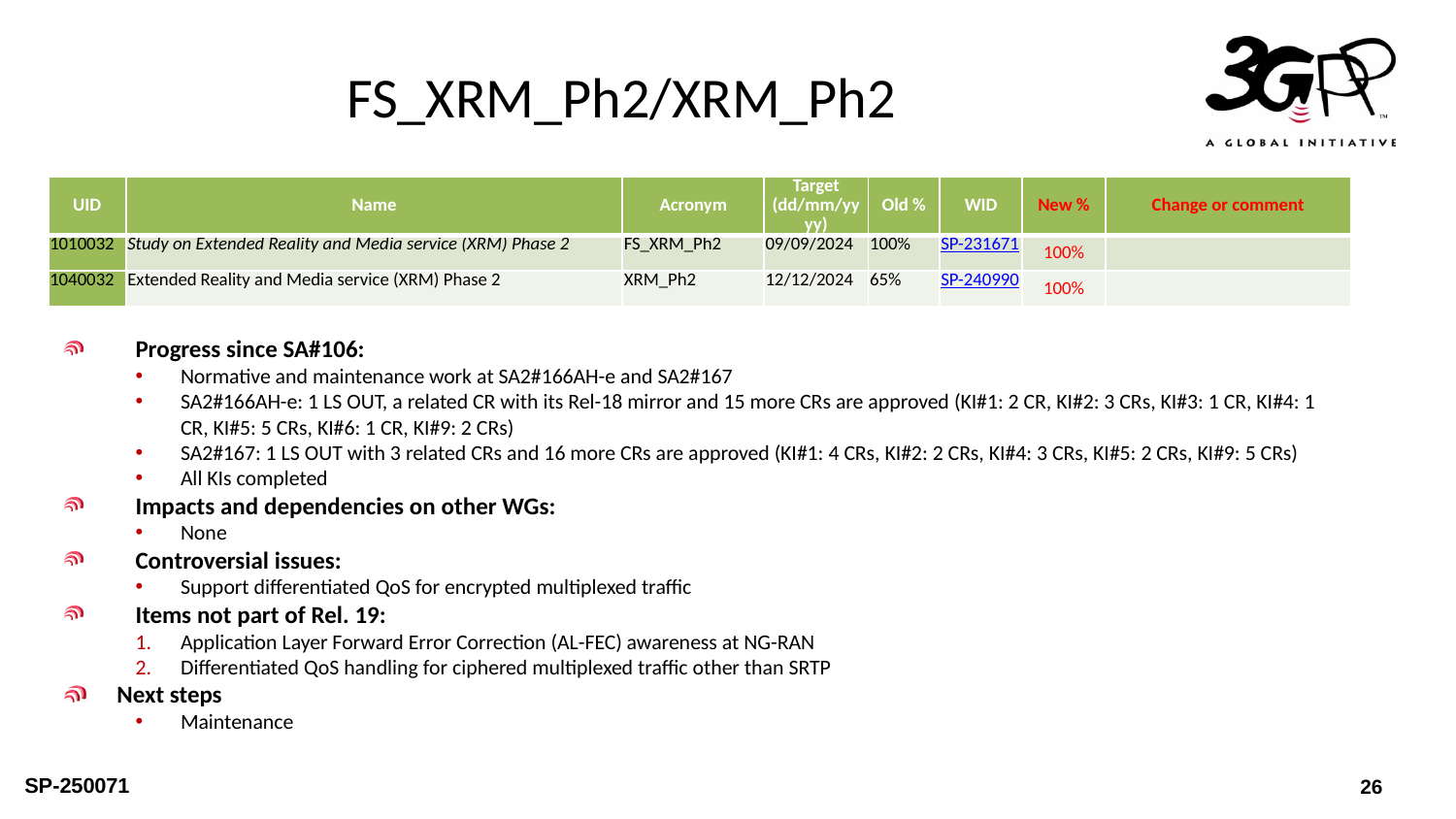

# FS_XRM_Ph2/XRM_Ph2
| UID | Name | Acronym | Target (dd/mm/yyyy) | Old % | WID | New % | Change or comment |
| --- | --- | --- | --- | --- | --- | --- | --- |
| 1010032 | Study on Extended Reality and Media service (XRM) Phase 2 | FS\_XRM\_Ph2 | 09/09/2024 | 100% | SP-231671 | 100% |  |
| 1040032 | Extended Reality and Media service (XRM) Phase 2 | XRM\_Ph2 | 12/12/2024 | 65% | SP-240990 | 100% |  |
Progress since SA#106:
Normative and maintenance work at SA2#166AH-e and SA2#167
SA2#166AH-e: 1 LS OUT, a related CR with its Rel-18 mirror and 15 more CRs are approved (KI#1: 2 CR, KI#2: 3 CRs, KI#3: 1 CR, KI#4: 1 CR, KI#5: 5 CRs, KI#6: 1 CR, KI#9: 2 CRs)
SA2#167: 1 LS OUT with 3 related CRs and 16 more CRs are approved (KI#1: 4 CRs, KI#2: 2 CRs, KI#4: 3 CRs, KI#5: 2 CRs, KI#9: 5 CRs)
All KIs completed
Impacts and dependencies on other WGs:
None
Controversial issues:
Support differentiated QoS for encrypted multiplexed traffic
Items not part of Rel. 19:
Application Layer Forward Error Correction (AL-FEC) awareness at NG-RAN
Differentiated QoS handling for ciphered multiplexed traffic other than SRTP
Next steps
Maintenance